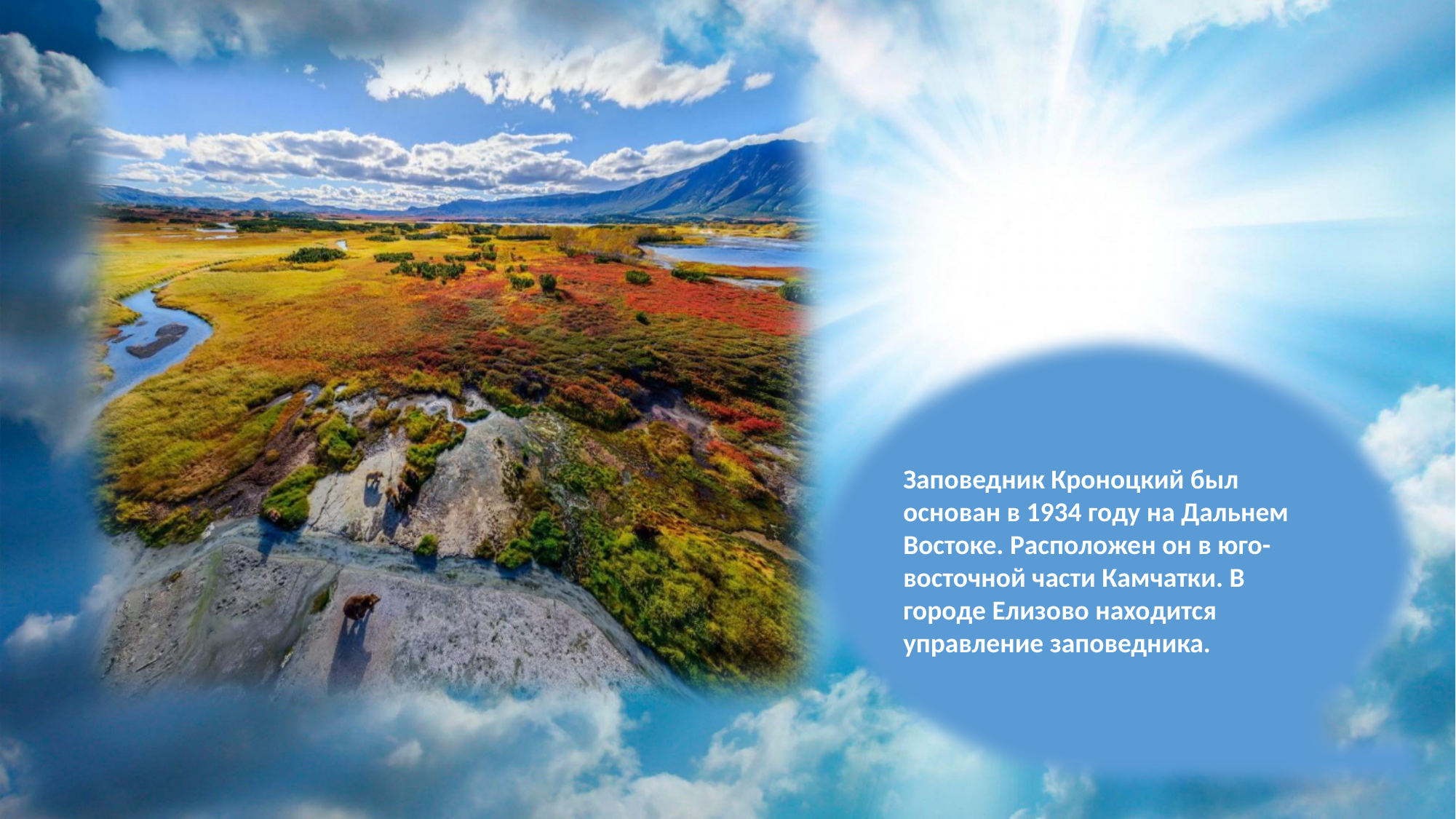

Заповедник Кроноцкий был основан в 1934 году на Дальнем Востоке. Расположен он в юго-восточной части Камчатки. В городе Елизово находится управление заповедника.